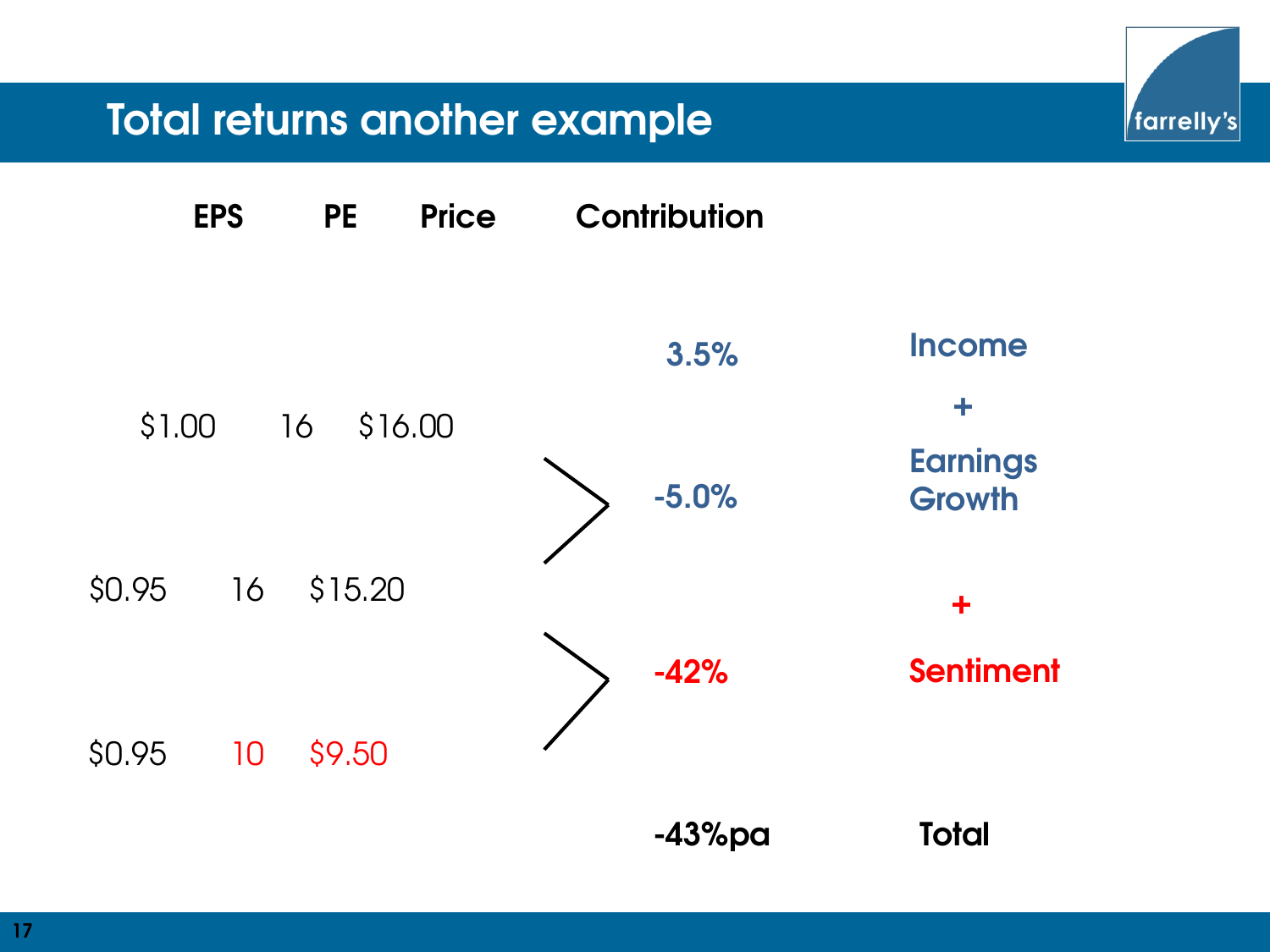

Total returns another example
EPS         PE       Price         Contribution
Income
      +
$1.00       16     $16.00

-5.0%

$0.95       16     $15.20

-42%

$0.95       10     $9.50
Earnings Growth
       +
Sentiment
-43%pa
Total
 3.5%
17